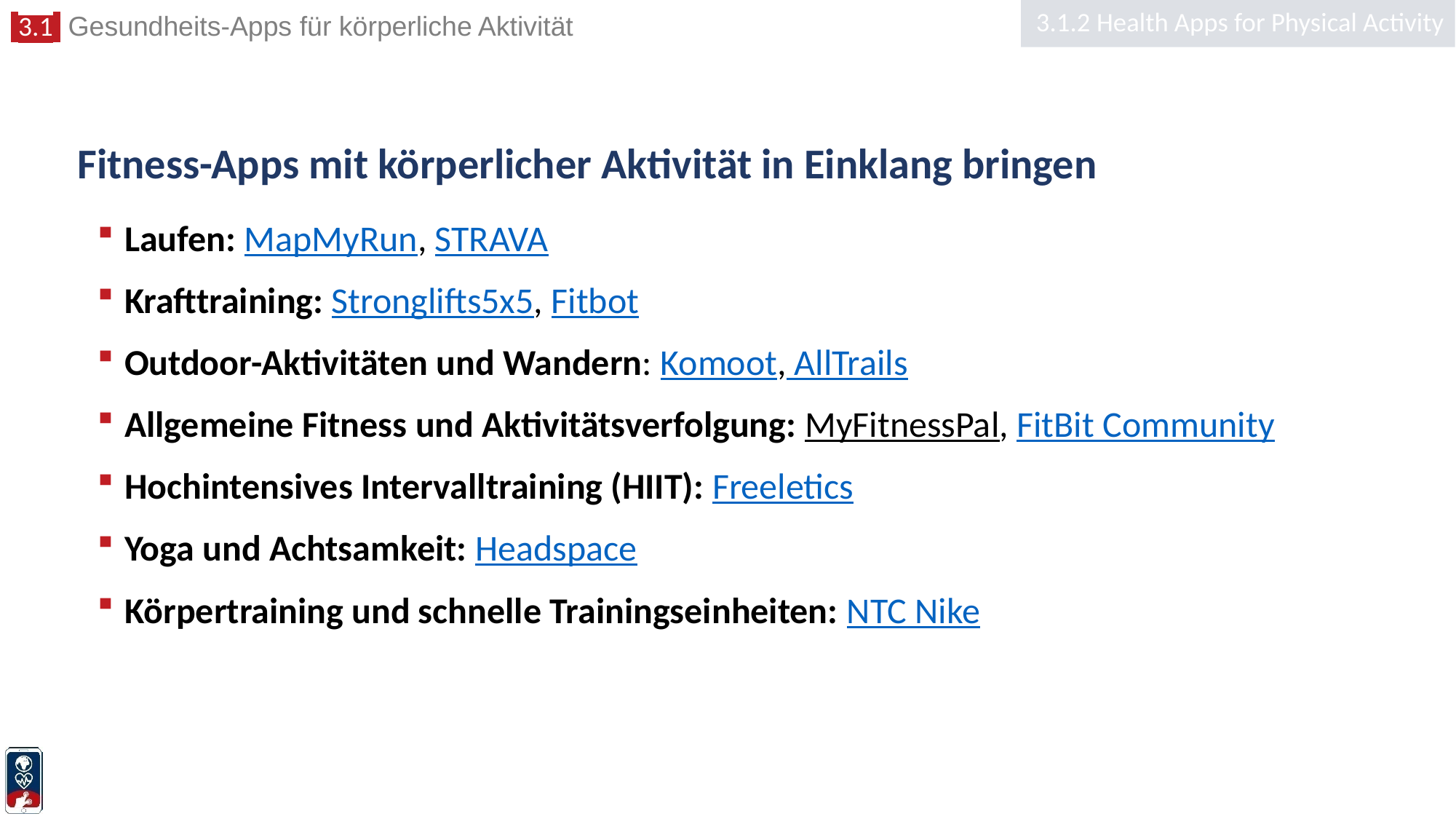

3.1.2 Health Apps for Physical Activity
# Fitness-Apps mit körperlicher Aktivität in Einklang bringen
Laufen: MapMyRun, STRAVA
Krafttraining: Stronglifts5x5, Fitbot
Outdoor-Aktivitäten und Wandern: Komoot, AllTrails
Allgemeine Fitness und Aktivitätsverfolgung: MyFitnessPal, FitBit Community
Hochintensives Intervalltraining (HIIT): Freeletics
Yoga und Achtsamkeit: Headspace
Körpertraining und schnelle Trainingseinheiten: NTC Nike